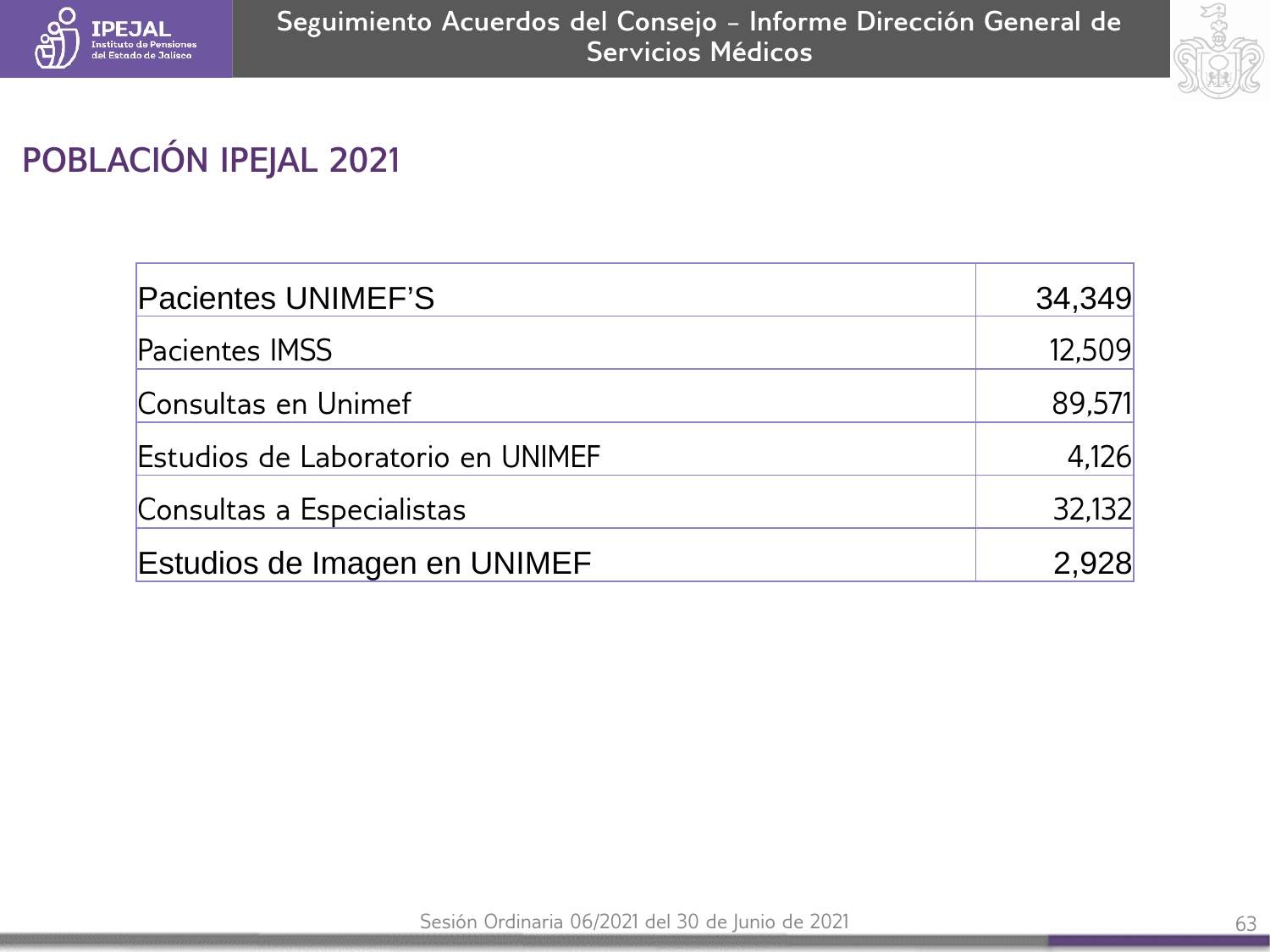

Seguimiento Acuerdos del Consejo – Informe Dirección General de Servicios Médicos
# POBLACIÓN IPEJAL 2021
| Pacientes UNIMEF’S | 34,349 |
| --- | --- |
| Pacientes IMSS | 12,509 |
| Consultas en Unimef | 89,571 |
| Estudios de Laboratorio en UNIMEF | 4,126 |
| Consultas a Especialistas | 32,132 |
| Estudios de Imagen en UNIMEF | 2,928 |
Sesión Ordinaria 06/2021 del 30 de Junio de 2021
63